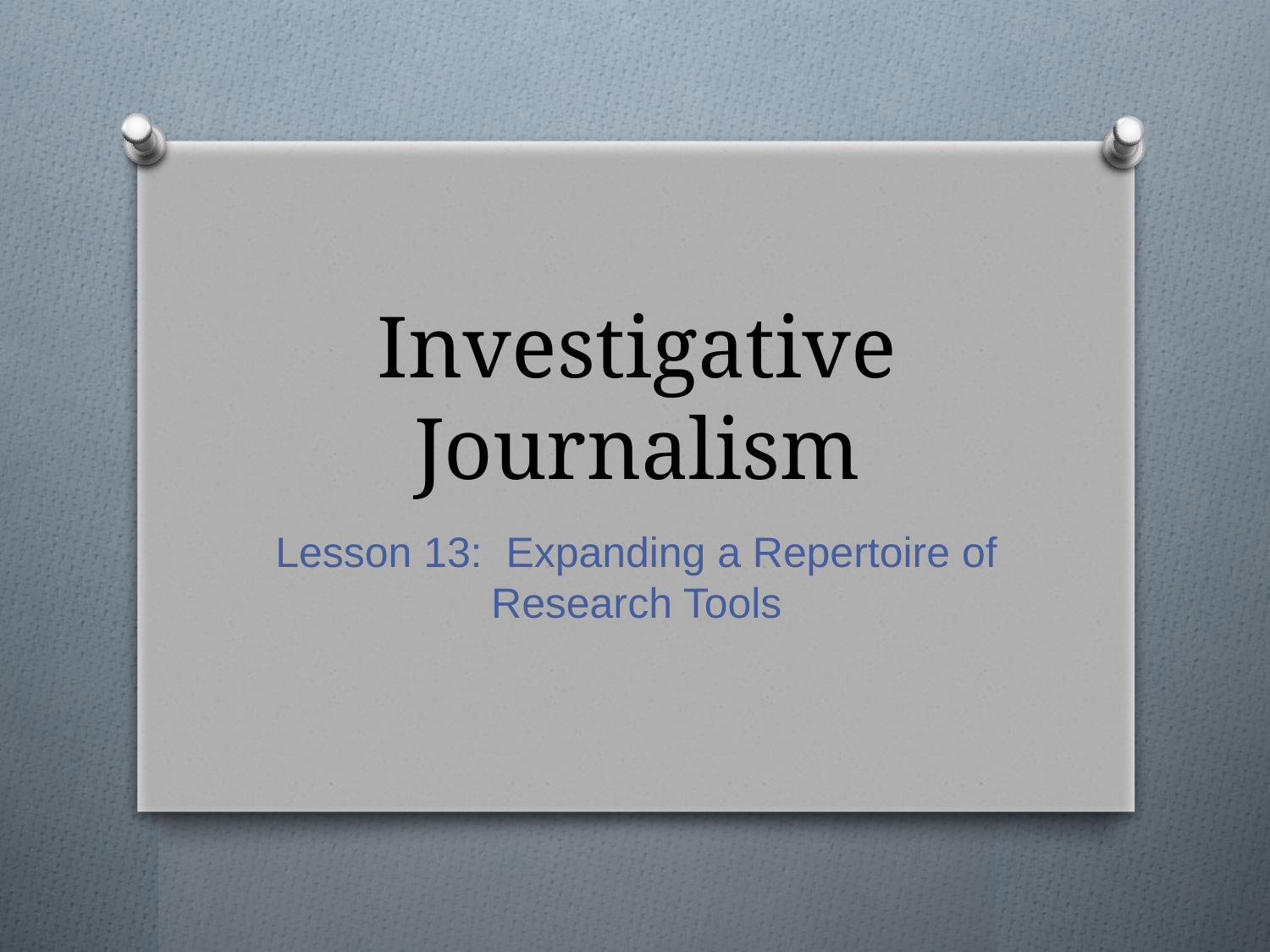

# Investigative Journalism
Lesson 13:  Expanding a Repertoire of Research Tools